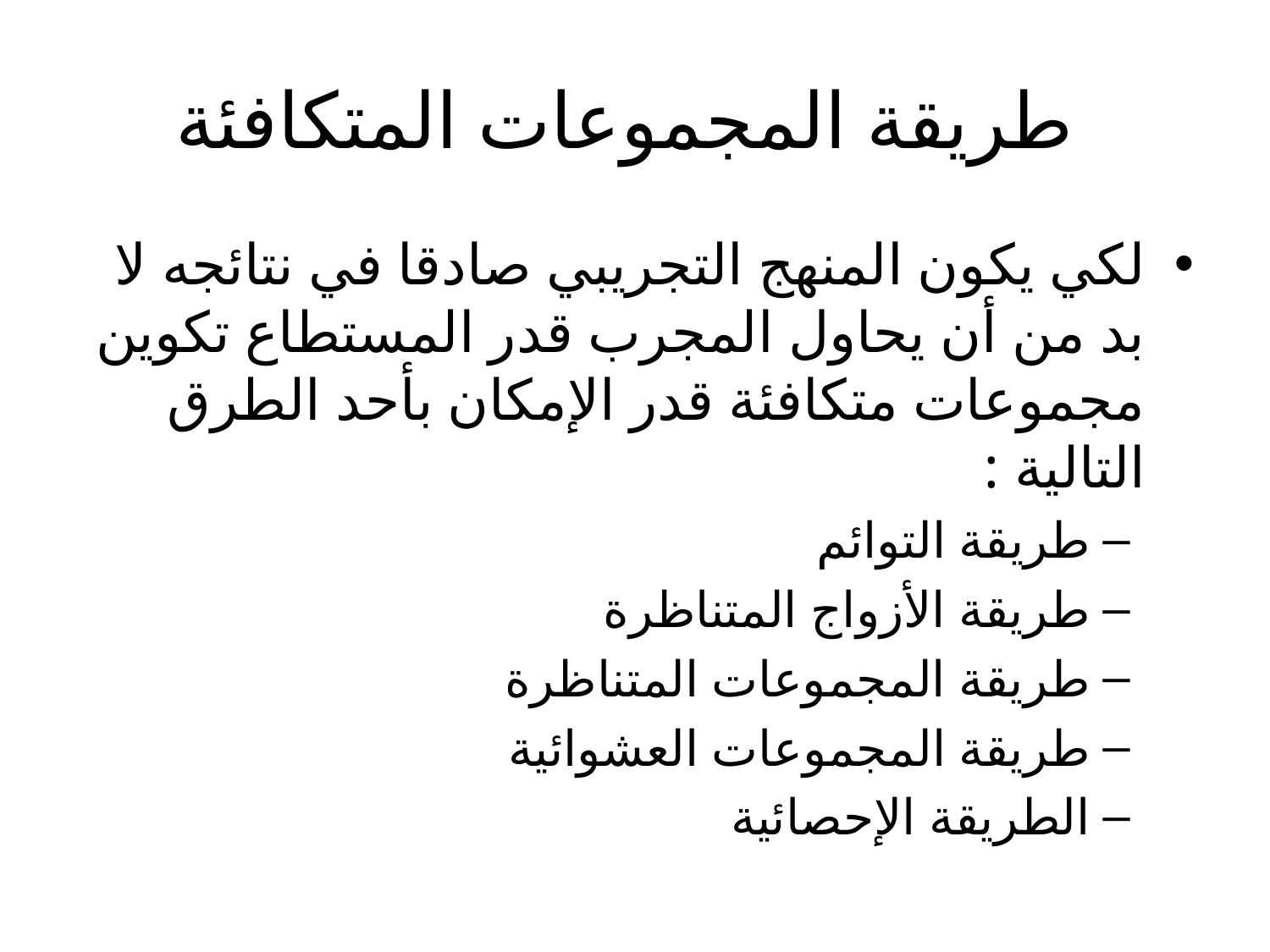

# طريقة المجموعات المتكافئة
لكي يكون المنهج التجريبي صادقا في نتائجه لا بد من أن يحاول المجرب قدر المستطاع تكوين مجموعات متكافئة قدر الإمكان بأحد الطرق التالية :
طريقة التوائم
طريقة الأزواج المتناظرة
طريقة المجموعات المتناظرة
طريقة المجموعات العشوائية
الطريقة الإحصائية